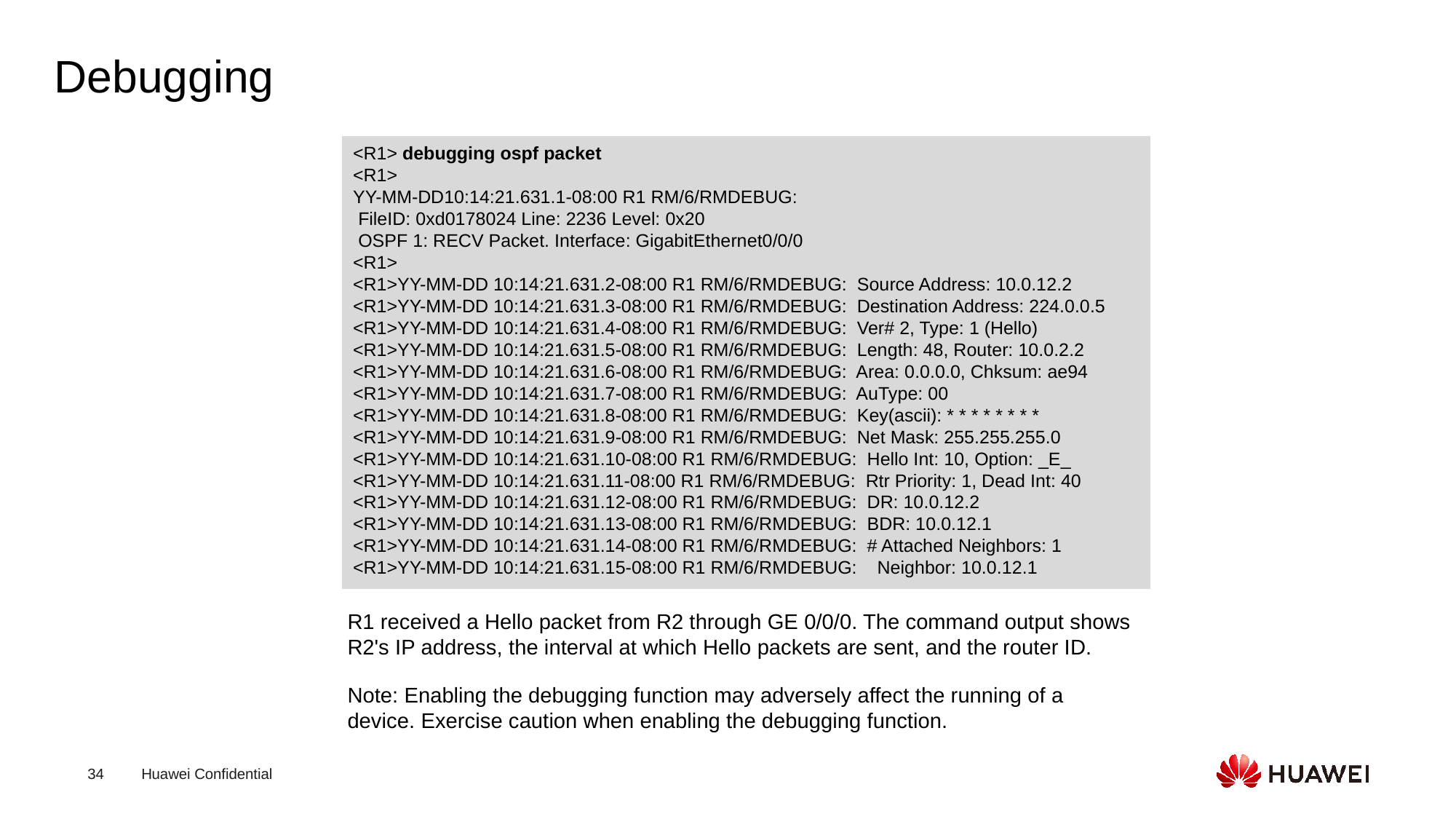

# Debugging
<R1> debugging ospf packet
<R1>
YY-MM-DD10:14:21.631.1-08:00 R1 RM/6/RMDEBUG:
 FileID: 0xd0178024 Line: 2236 Level: 0x20
 OSPF 1: RECV Packet. Interface: GigabitEthernet0/0/0
<R1>
<R1>YY-MM-DD 10:14:21.631.2-08:00 R1 RM/6/RMDEBUG:  Source Address: 10.0.12.2
<R1>YY-MM-DD 10:14:21.631.3-08:00 R1 RM/6/RMDEBUG:  Destination Address: 224.0.0.5
<R1>YY-MM-DD 10:14:21.631.4-08:00 R1 RM/6/RMDEBUG:  Ver# 2, Type: 1 (Hello)
<R1>YY-MM-DD 10:14:21.631.5-08:00 R1 RM/6/RMDEBUG:  Length: 48, Router: 10.0.2.2
<R1>YY-MM-DD 10:14:21.631.6-08:00 R1 RM/6/RMDEBUG:  Area: 0.0.0.0, Chksum: ae94
<R1>YY-MM-DD 10:14:21.631.7-08:00 R1 RM/6/RMDEBUG:  AuType: 00
<R1>YY-MM-DD 10:14:21.631.8-08:00 R1 RM/6/RMDEBUG:  Key(ascii): * * * * * * * *
<R1>YY-MM-DD 10:14:21.631.9-08:00 R1 RM/6/RMDEBUG:  Net Mask: 255.255.255.0
<R1>YY-MM-DD 10:14:21.631.10-08:00 R1 RM/6/RMDEBUG:  Hello Int: 10, Option: _E_
<R1>YY-MM-DD 10:14:21.631.11-08:00 R1 RM/6/RMDEBUG:  Rtr Priority: 1, Dead Int: 40
<R1>YY-MM-DD 10:14:21.631.12-08:00 R1 RM/6/RMDEBUG:  DR: 10.0.12.2
<R1>YY-MM-DD 10:14:21.631.13-08:00 R1 RM/6/RMDEBUG:  BDR: 10.0.12.1
<R1>YY-MM-DD 10:14:21.631.14-08:00 R1 RM/6/RMDEBUG:  # Attached Neighbors: 1
<R1>YY-MM-DD 10:14:21.631.15-08:00 R1 RM/6/RMDEBUG:    Neighbor: 10.0.12.1
R1 received a Hello packet from R2 through GE 0/0/0. The command output shows R2's IP address, the interval at which Hello packets are sent, and the router ID.
Note: Enabling the debugging function may adversely affect the running of a device. Exercise caution when enabling the debugging function.